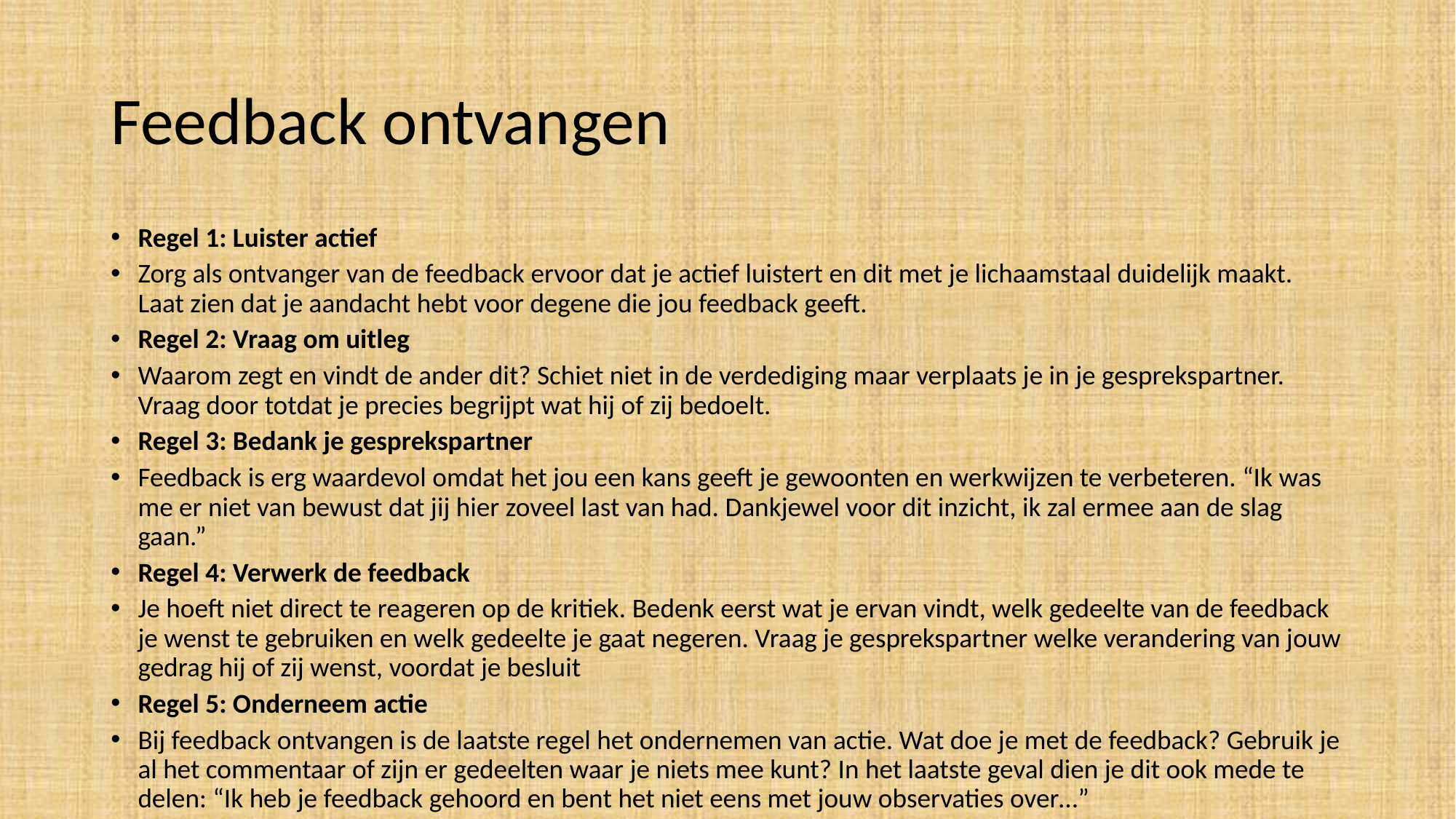

# Feedback ontvangen
Regel 1: Luister actief​
Zorg als ontvanger van de feedback ervoor dat je actief luistert en dit met je lichaamstaal duidelijk maakt. Laat zien dat je aandacht hebt voor degene die jou feedback geeft.​
Regel 2: Vraag om uitleg​
Waarom zegt en vindt de ander dit? Schiet niet in de verdediging maar verplaats je in je gesprekspartner. Vraag door totdat je precies begrijpt wat hij of zij bedoelt.​
Regel 3: Bedank je gesprekspartner​
Feedback is erg waardevol omdat het jou een kans geeft je gewoonten en werkwijzen te verbeteren. “Ik was me er niet van bewust dat jij hier zoveel last van had. Dankjewel voor dit inzicht, ik zal ermee aan de slag gaan.”​
Regel 4: Verwerk de feedback​
Je hoeft niet direct te reageren op de kritiek. Bedenk eerst wat je ervan vindt, welk gedeelte van de feedback je wenst te gebruiken en welk gedeelte je gaat negeren. Vraag je gesprekspartner welke verandering van jouw gedrag hij of zij wenst, voordat je besluit​
Regel 5: Onderneem actie​
Bij feedback ontvangen is de laatste regel het ondernemen van actie. Wat doe je met de feedback? Gebruik je al het commentaar of zijn er gedeelten waar je niets mee kunt? In het laatste geval dien je dit ook mede te delen: “Ik heb je feedback gehoord en bent het niet eens met jouw observaties over…”​